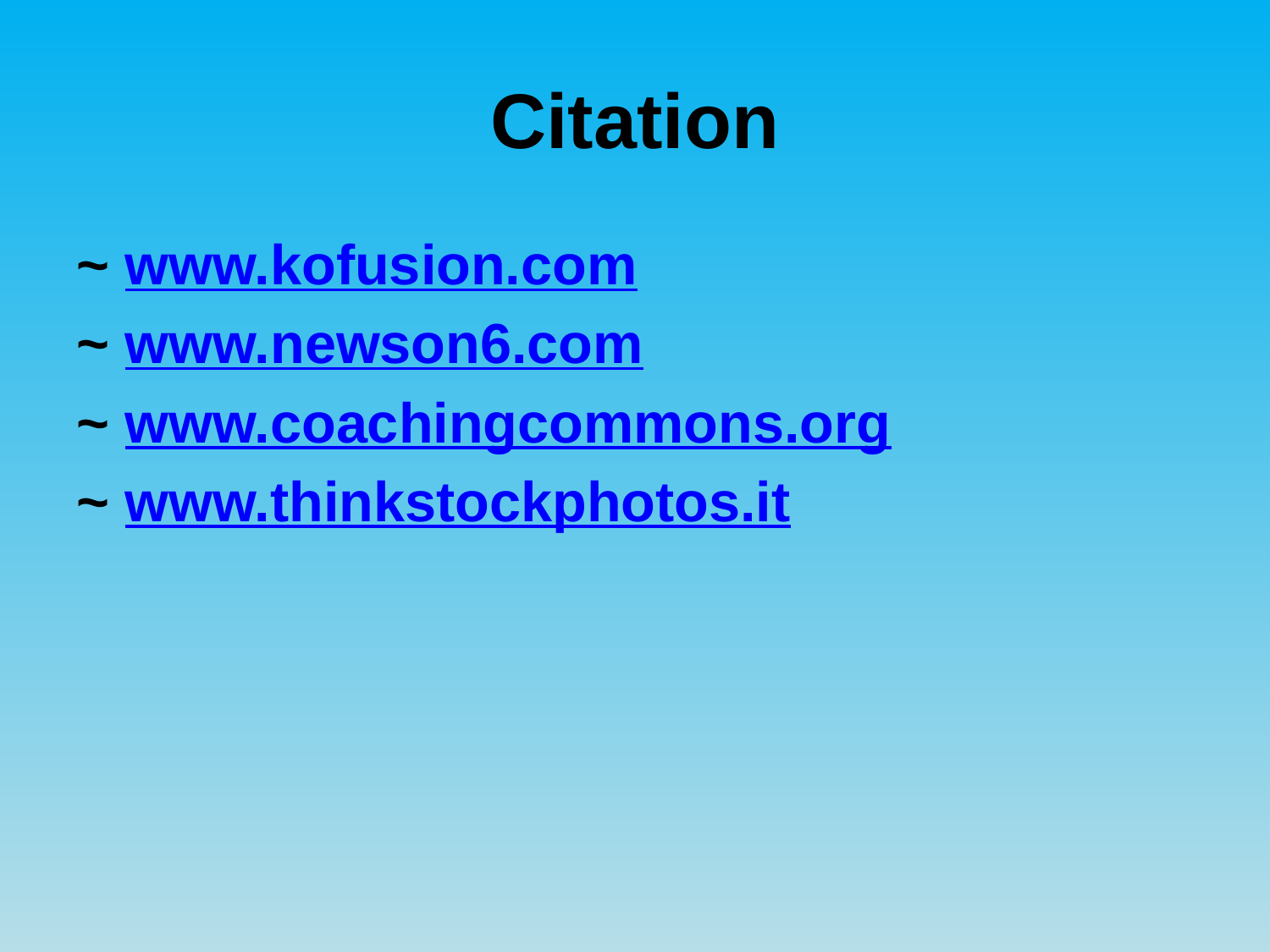

# Citation
~ www.kofusion.com
~ www.newson6.com
~ www.coachingcommons.org
~ www.thinkstockphotos.it